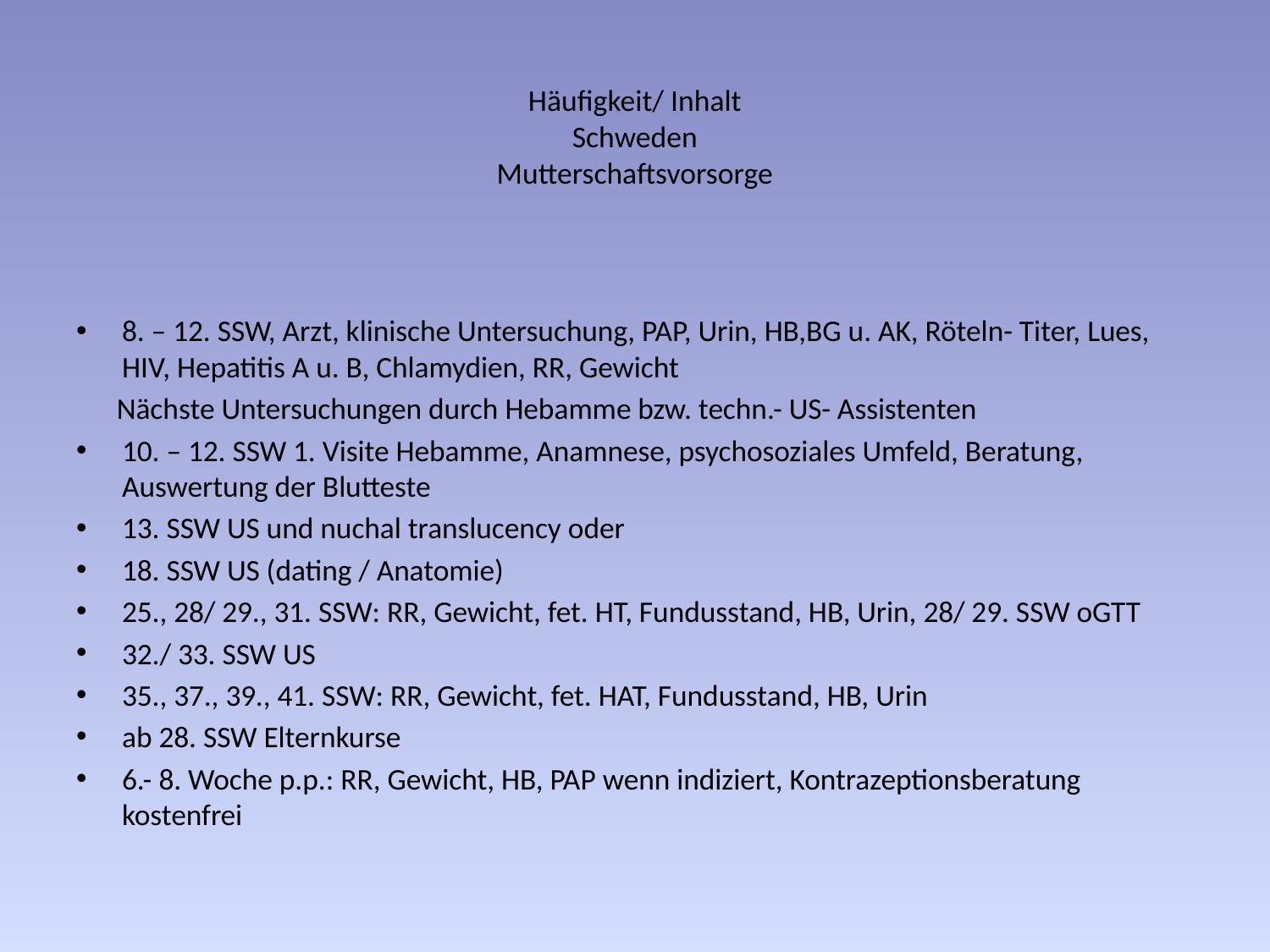

# Häufigkeit/ Inhalt Schweden Mutterschaftsvorsorge

8. – 12. SSW, Arzt, klinische Untersuchung, PAP, Urin, HB,BG u. AK, Röteln- Titer, Lues, HIV, Hepatitis A u. B, Chlamydien, RR, Gewicht
      Nächste Untersuchungen durch Hebamme bzw. techn.- US- Assistenten
10. – 12. SSW 1. Visite Hebamme, Anamnese, psychosoziales Umfeld, Beratung, Auswertung der Blutteste
13. SSW US und nuchal translucency oder
18. SSW US (dating / Anatomie)
25., 28/ 29., 31. SSW: RR, Gewicht, fet. HT, Fundusstand, HB, Urin, 28/ 29. SSW oGTT
32./ 33. SSW US
35., 37., 39., 41. SSW: RR, Gewicht, fet. HAT, Fundusstand, HB, Urin
ab 28. SSW Elternkurse
6.- 8. Woche p.p.: RR, Gewicht, HB, PAP wenn indiziert, Kontrazeptionsberatung kostenfrei